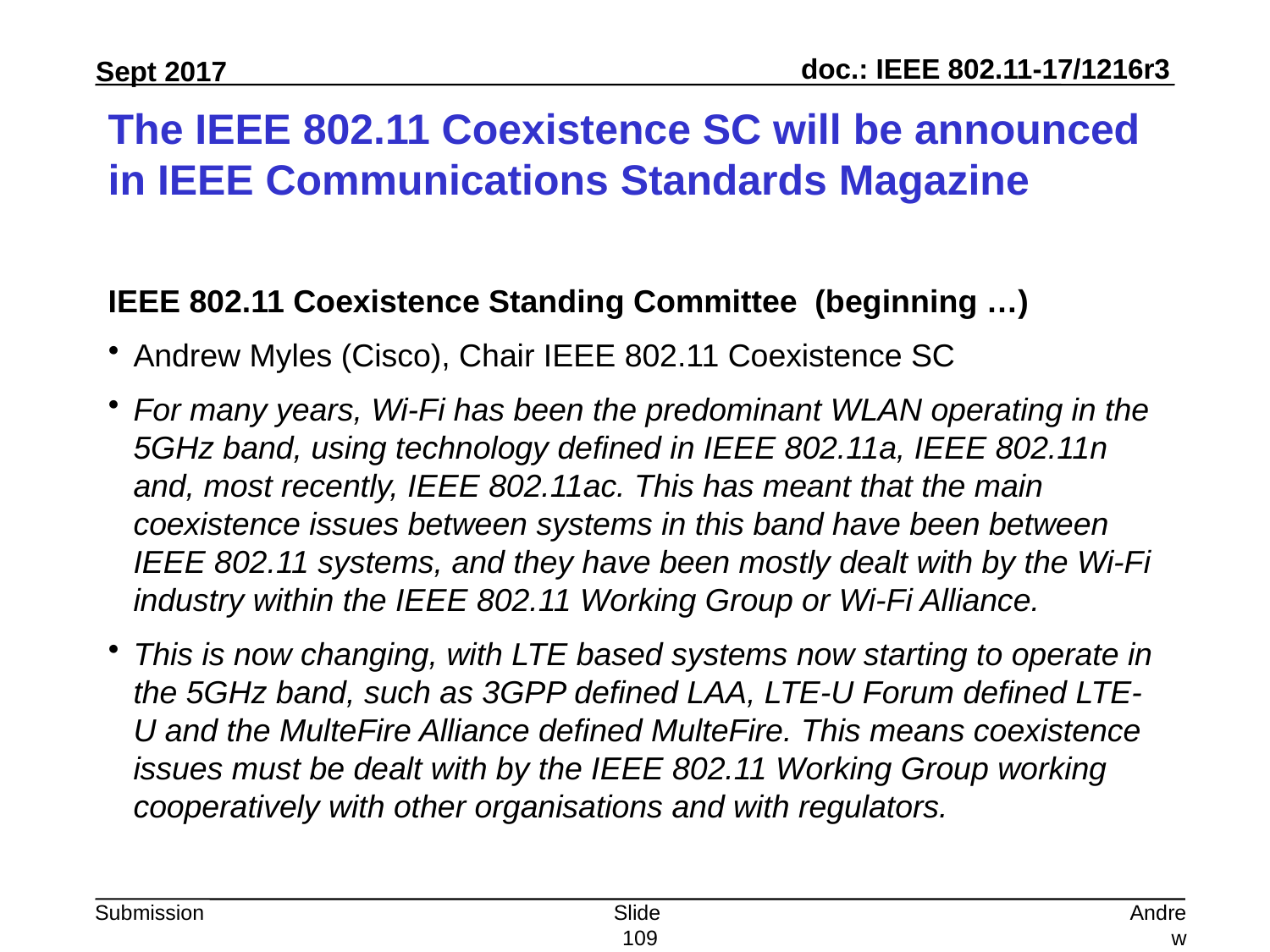

# The IEEE 802.11 Coexistence SC will be announced in IEEE Communications Standards Magazine
IEEE 802.11 Coexistence Standing Committee  (beginning …)
Andrew Myles (Cisco), Chair IEEE 802.11 Coexistence SC
For many years, Wi-Fi has been the predominant WLAN operating in the 5GHz band, using technology defined in IEEE 802.11a, IEEE 802.11n and, most recently, IEEE 802.11ac. This has meant that the main coexistence issues between systems in this band have been between IEEE 802.11 systems, and they have been mostly dealt with by the Wi-Fi industry within the IEEE 802.11 Working Group or Wi-Fi Alliance.
This is now changing, with LTE based systems now starting to operate in the 5GHz band, such as 3GPP defined LAA, LTE-U Forum defined LTE-U and the MulteFire Alliance defined MulteFire. This means coexistence issues must be dealt with by the IEEE 802.11 Working Group working cooperatively with other organisations and with regulators.
Slide 109
Andrew Myles, Cisco